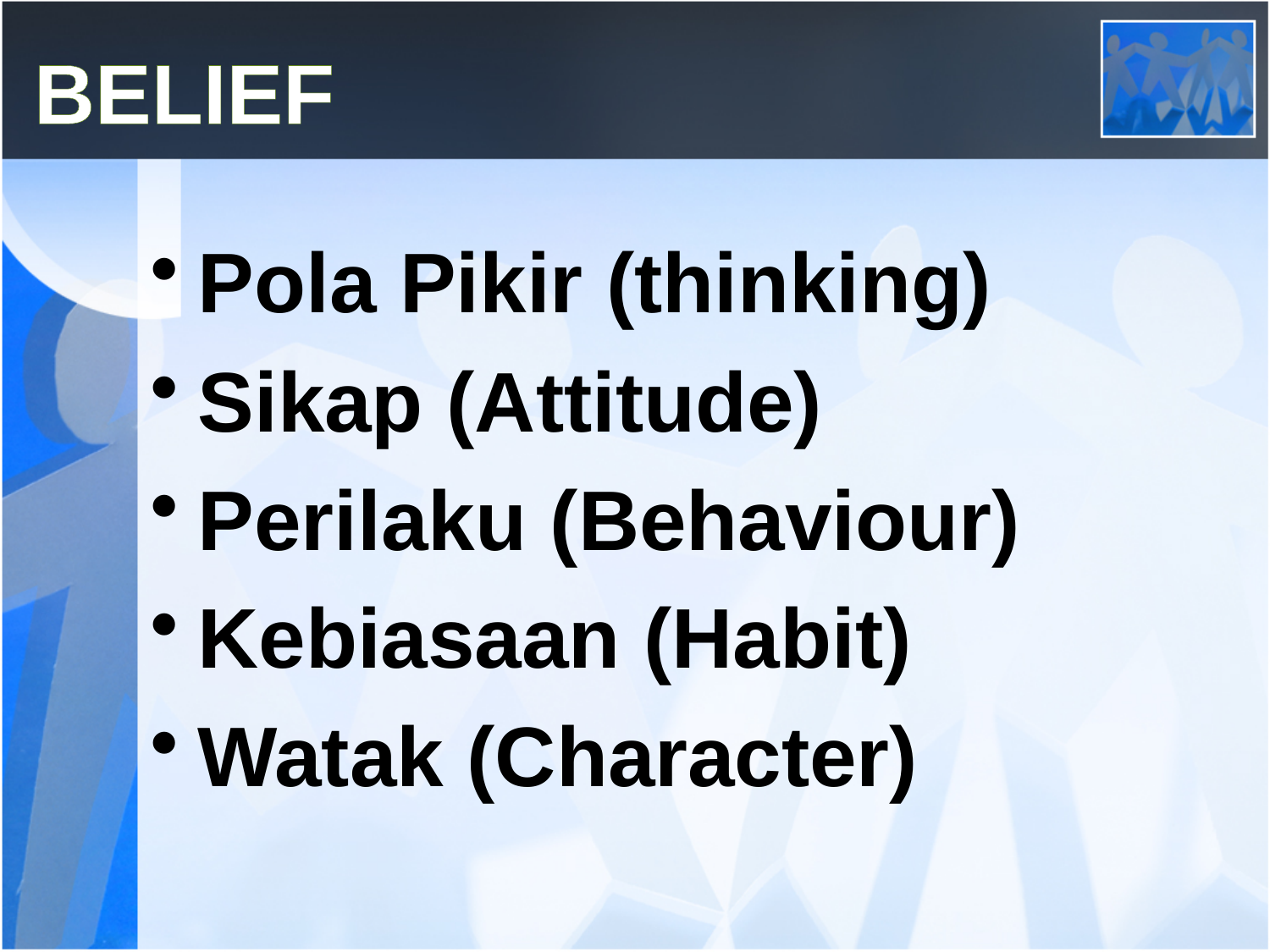

# BELIEF
Pola Pikir (thinking)
Sikap (Attitude)
Perilaku (Behaviour)
Kebiasaan (Habit)
Watak (Character)